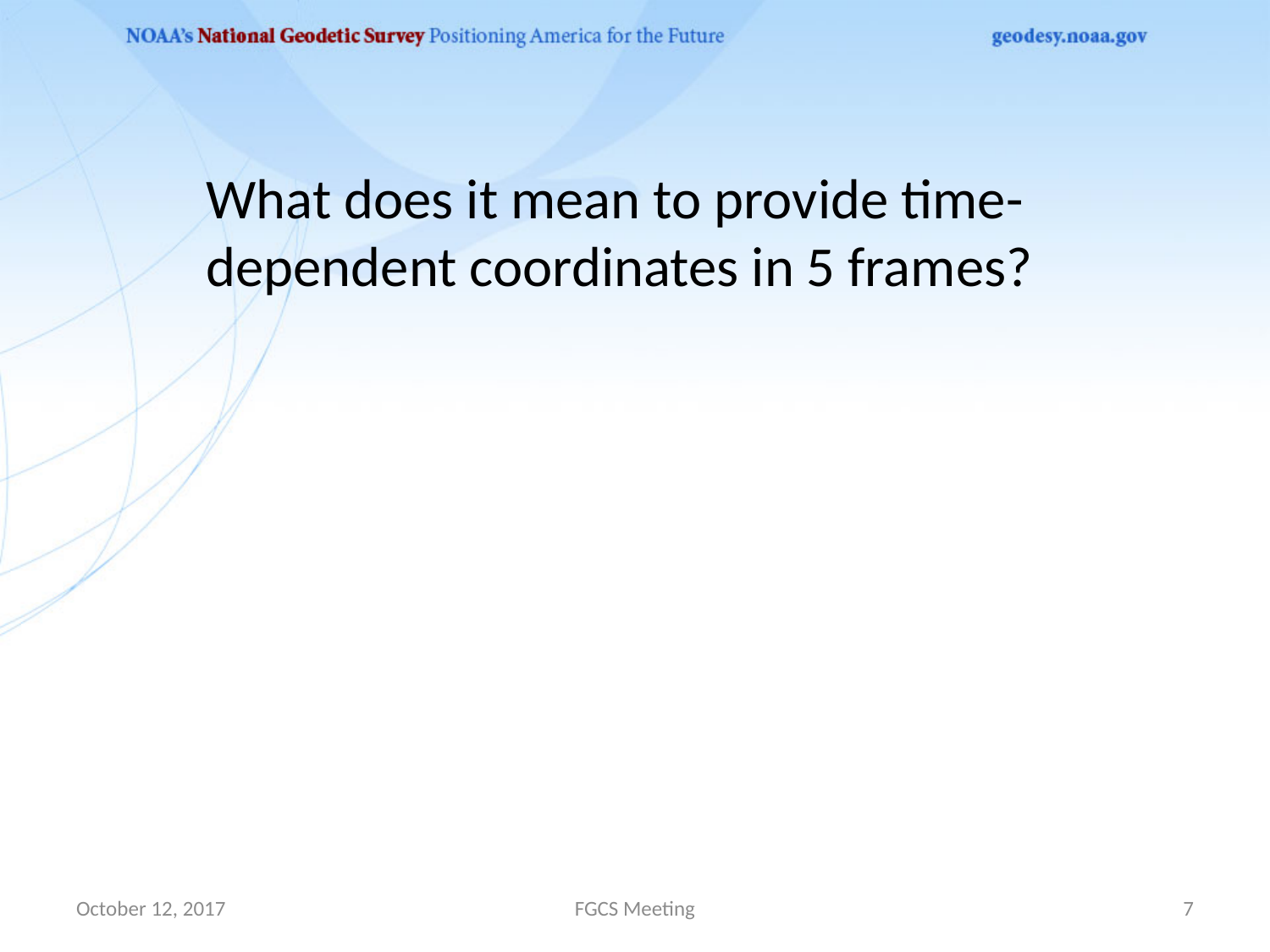

What does it mean to provide time-dependent coordinates in 5 frames?
October 12, 2017
FGCS Meeting
7